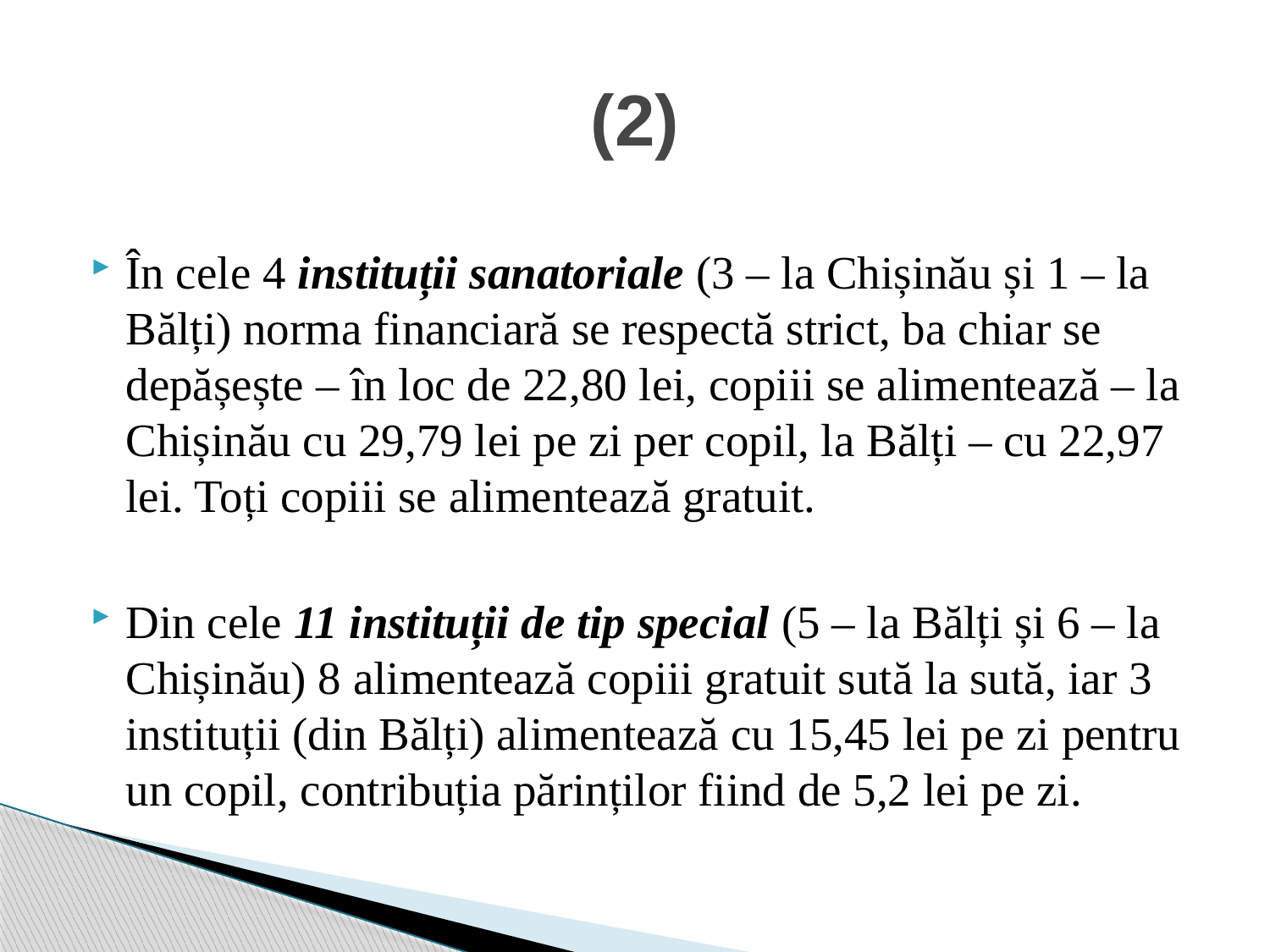

# (2)
În cele 4 instituții sanatoriale (3 – la Chișinău și 1 – la Bălți) norma financiară se respectă strict, ba chiar se depășește – în loc de 22,80 lei, copiii se alimentează – la Chișinău cu 29,79 lei pe zi per copil, la Bălți – cu 22,97 lei. Toți copiii se alimentează gratuit.

Din cele 11 instituții de tip special (5 – la Bălți și 6 – la Chișinău) 8 alimentează copiii gratuit sută la sută, iar 3 instituții (din Bălți) alimentează cu 15,45 lei pe zi pentru un copil, contribuția părinților fiind de 5,2 lei pe zi.